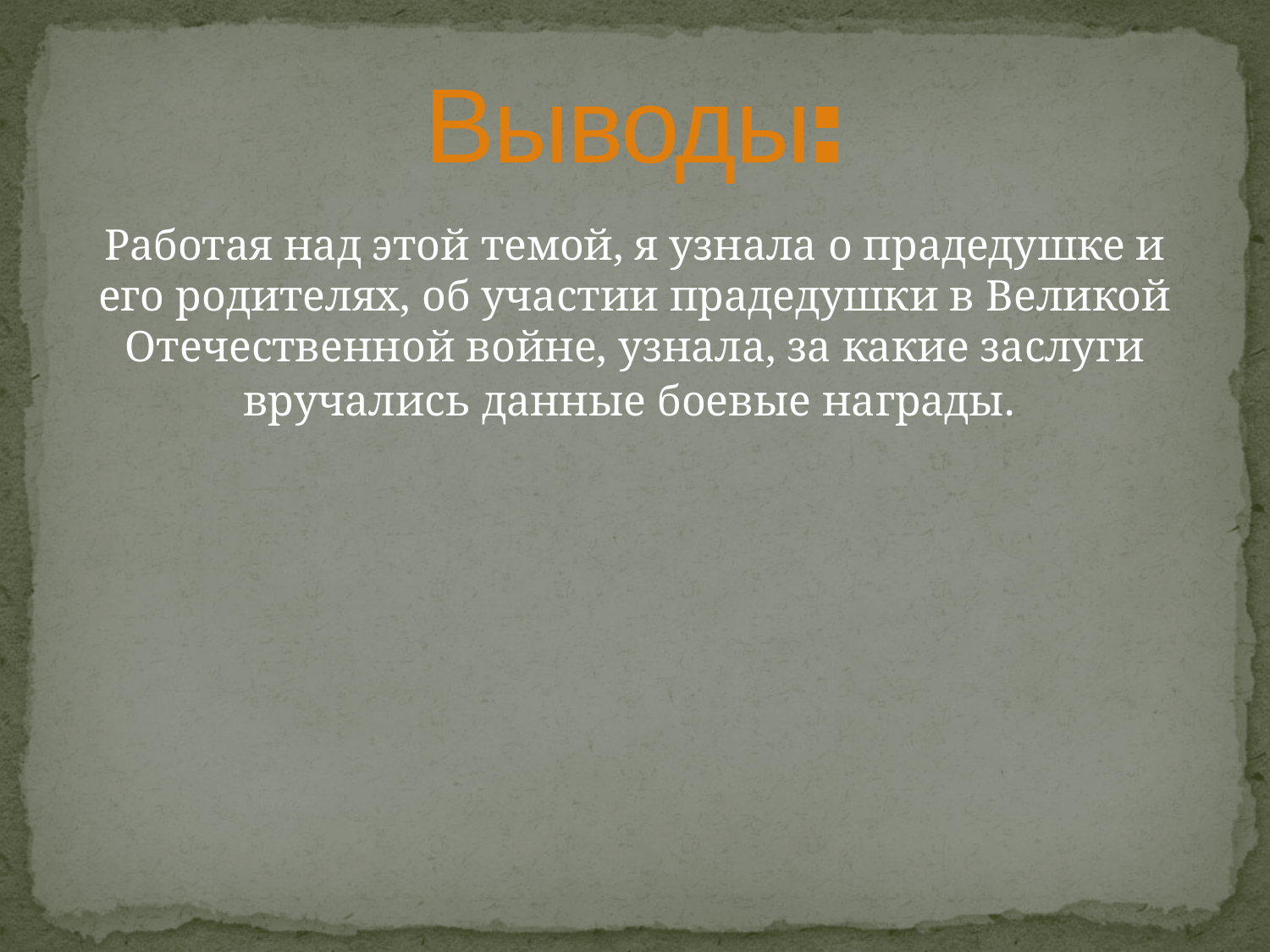

# Выводы:
Работая над этой темой, я узнала о прадедушке и его родителях, об участии прадедушки в Великой Отечественной войне, узнала, за какие заслуги вручались данные боевые награды.